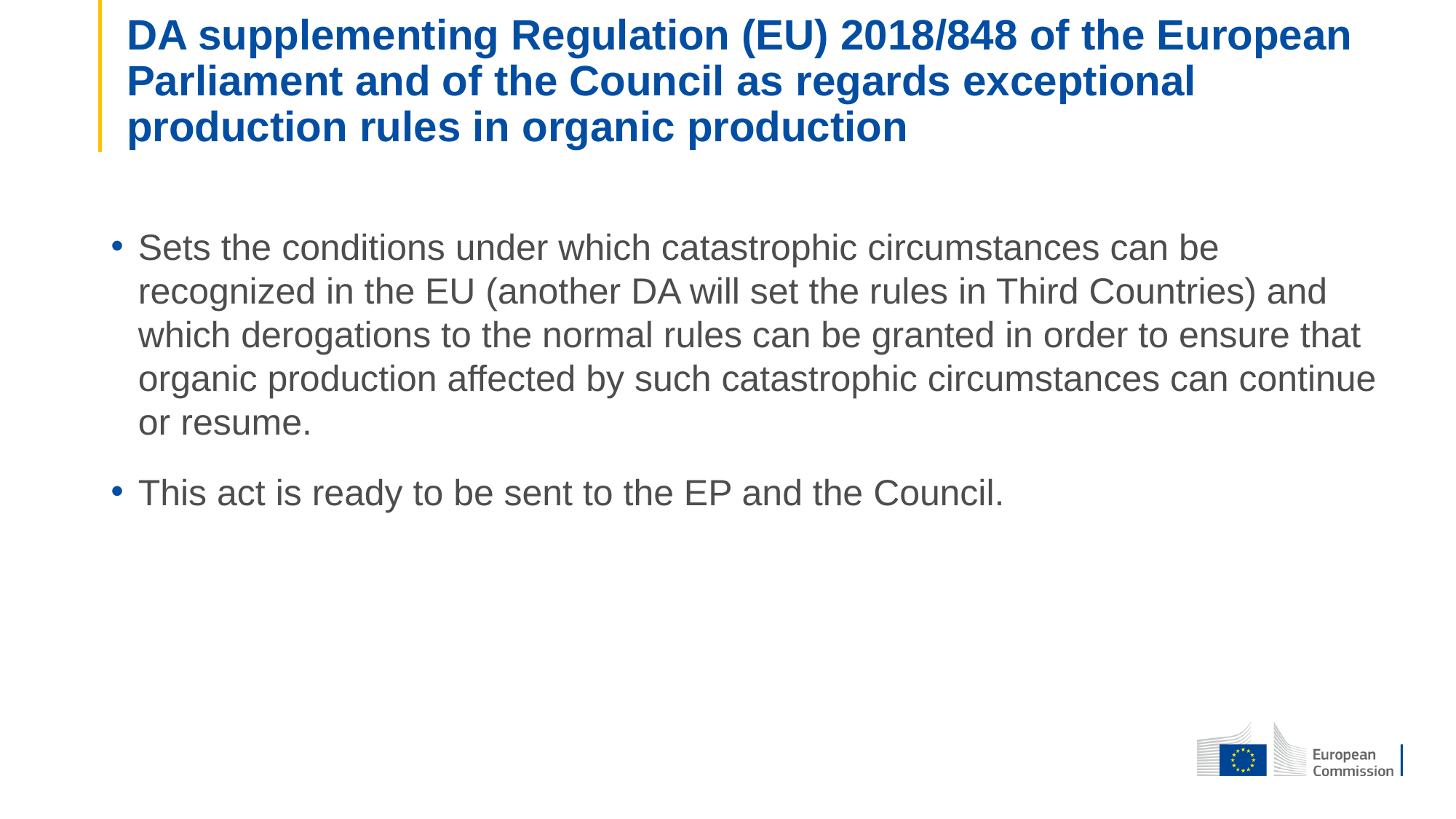

# DA supplementing Regulation (EU) 2018/848 of the European Parliament and of the Council as regards exceptional production rules in organic production
Sets the conditions under which catastrophic circumstances can be recognized in the EU (another DA will set the rules in Third Countries) and which derogations to the normal rules can be granted in order to ensure that organic production affected by such catastrophic circumstances can continue or resume.
This act is ready to be sent to the EP and the Council.